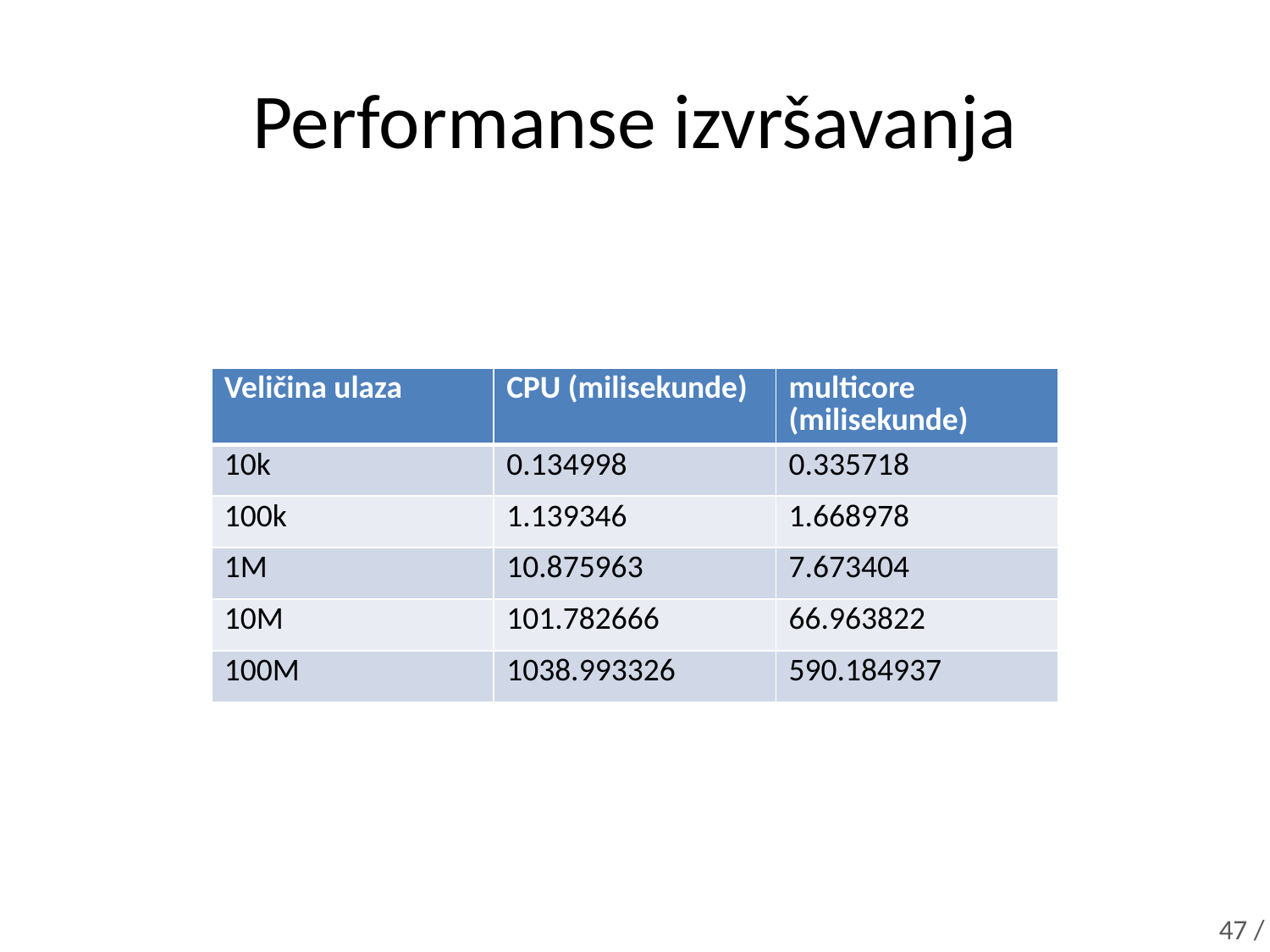

# Performanse izvršavanja
| Veličina ulaza | CPU (milisekunde) | multicore (milisekunde) |
| --- | --- | --- |
| 10k | 0.134998 | 0.335718 |
| 100k | 1.139346 | 1.668978 |
| 1M | 10.875963 | 7.673404 |
| 10M | 101.782666 | 66.963822 |
| 100M | 1038.993326 | 590.184937 |